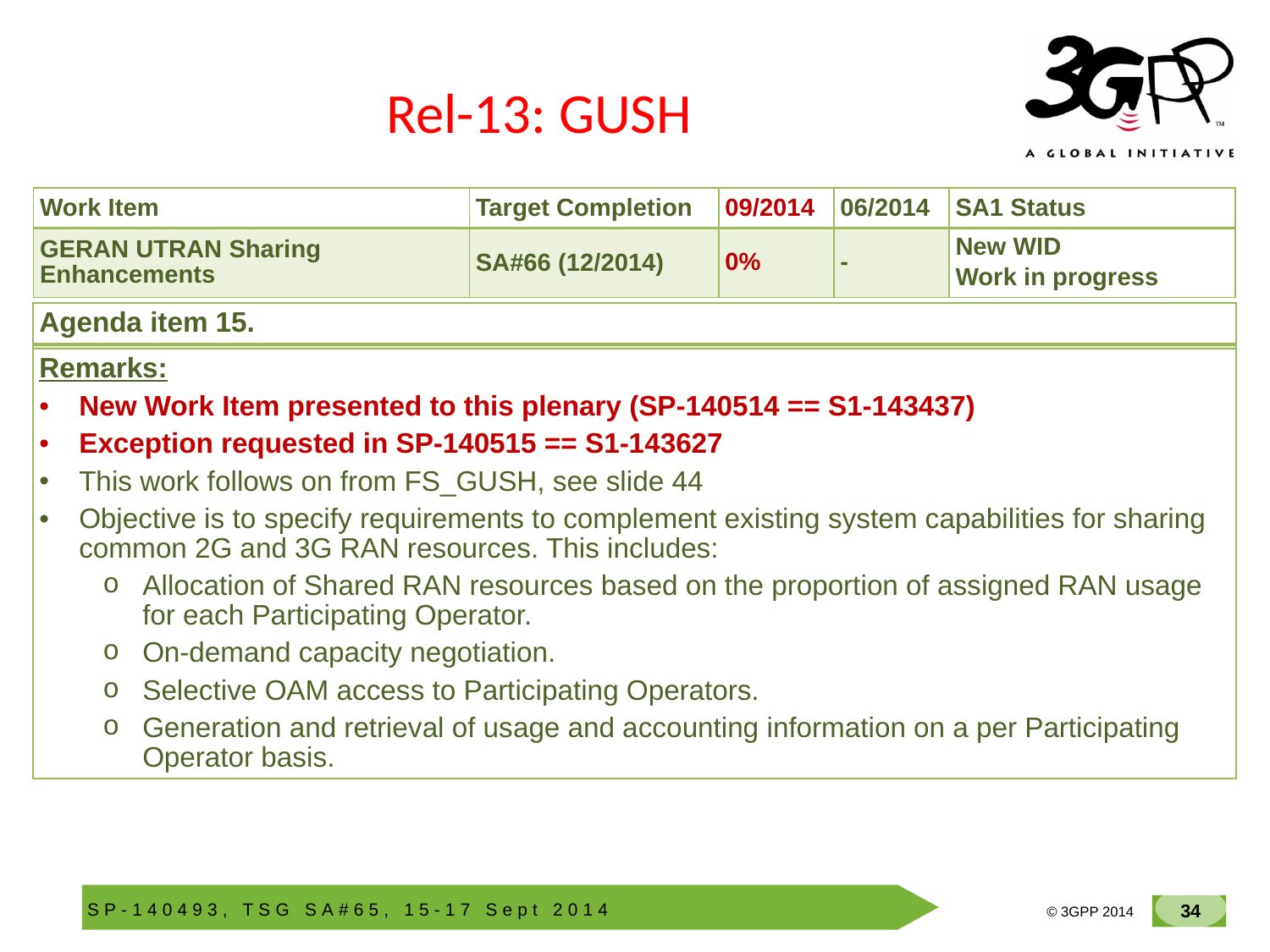

# Rel-13: GUSH
| Work Item | Target Completion | 09/2014 | 06/2014 | SA1 Status |
| --- | --- | --- | --- | --- |
| GERAN UTRAN Sharing Enhancements | SA#66 (12/2014) | 0% | - | New WID Work in progress |
| Agenda item 15. |
| --- |
|  |
| Remarks: New Work Item presented to this plenary (SP-140514 == S1-143437) Exception requested in SP-140515 == S1-143627 This work follows on from FS\_GUSH, see slide 44 Objective is to specify requirements to complement existing system capabilities for sharing common 2G and 3G RAN resources. This includes: Allocation of Shared RAN resources based on the proportion of assigned RAN usage for each Participating Operator. On-demand capacity negotiation. Selective OAM access to Participating Operators. Generation and retrieval of usage and accounting information on a per Participating Operator basis. |